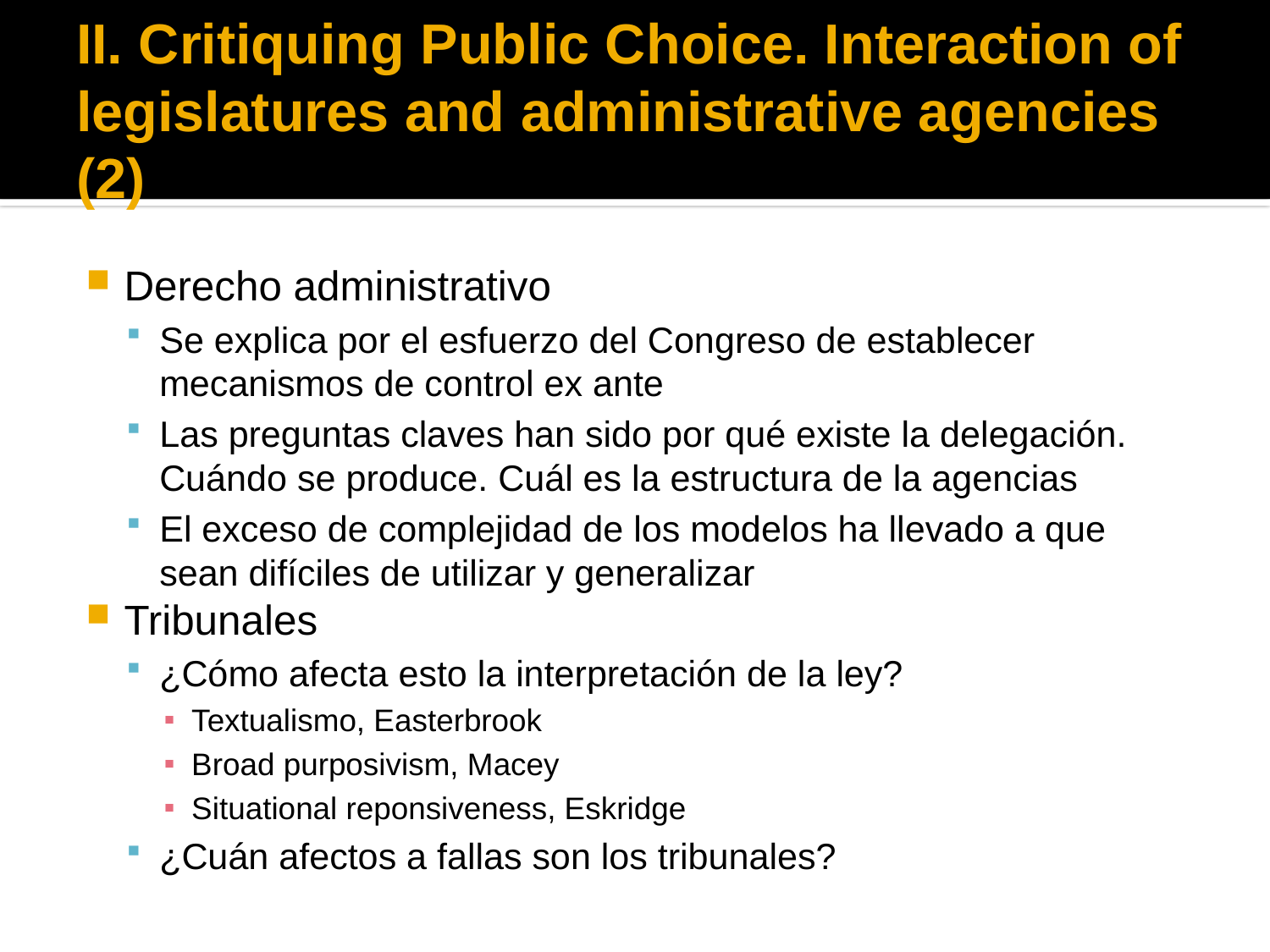

# II. Critiquing Public Choice. Interaction of legislatures and administrative agencies (2)
Derecho administrativo
Se explica por el esfuerzo del Congreso de establecer mecanismos de control ex ante
Las preguntas claves han sido por qué existe la delegación. Cuándo se produce. Cuál es la estructura de la agencias
El exceso de complejidad de los modelos ha llevado a que sean difíciles de utilizar y generalizar
Tribunales
¿Cómo afecta esto la interpretación de la ley?
Textualismo, Easterbrook
Broad purposivism, Macey
Situational reponsiveness, Eskridge
¿Cuán afectos a fallas son los tribunales?